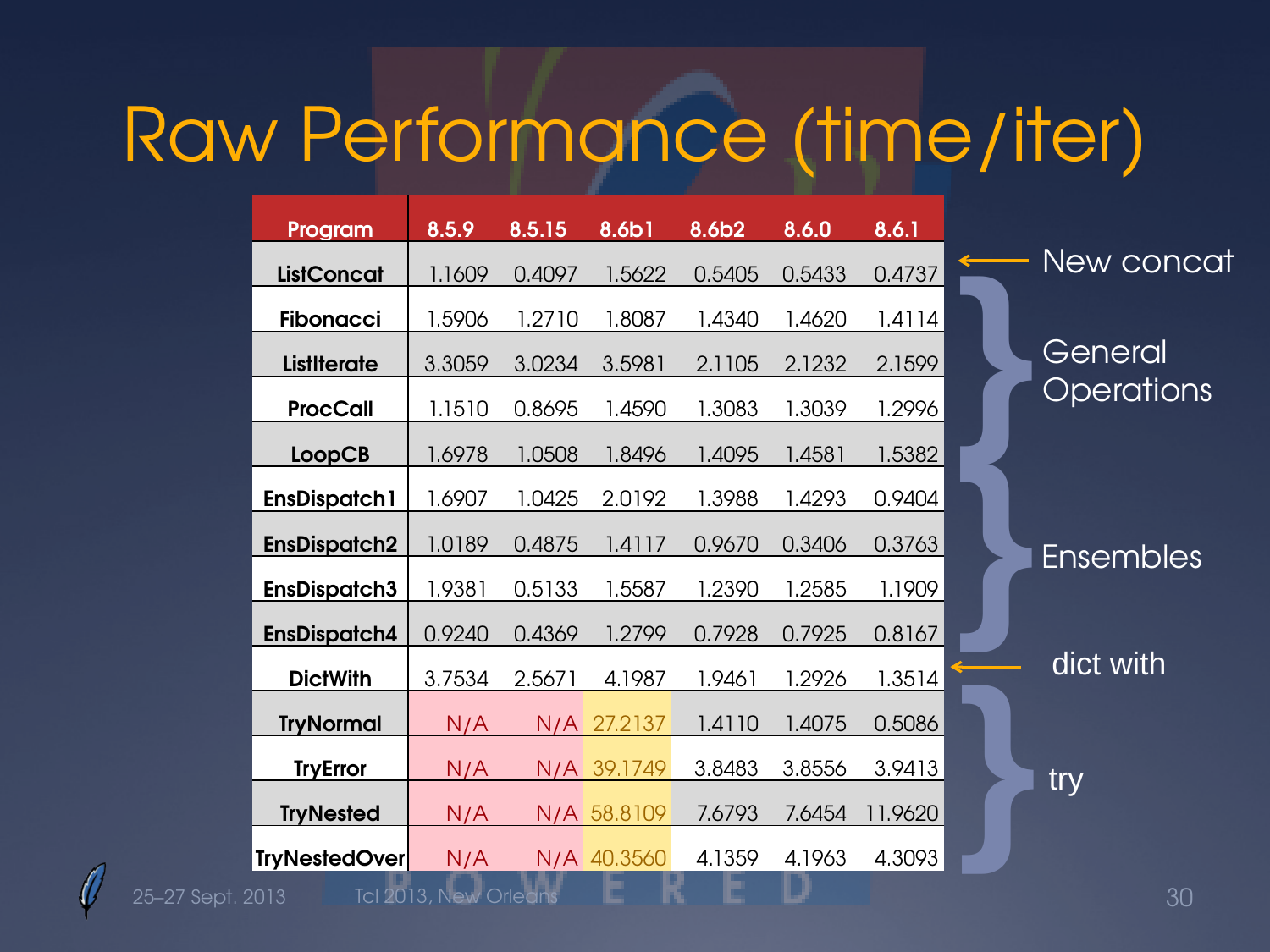

# Raw Performance (time/iter)
| Program | 8.5.9 | 8.5.15 | 8.6b1 | 8.6b2 | 8.6.0 | 8.6.1 |
| --- | --- | --- | --- | --- | --- | --- |
| ListConcat | 1.1609 | 0.4097 | 1.5622 | 0.5405 | 0.5433 | 0.4737 |
| Fibonacci | 1.5906 | 1.2710 | 1.8087 | 1.4340 | 1.4620 | 1.4114 |
| ListIterate | 3.3059 | 3.0234 | 3.5981 | 2.1105 | 2.1232 | 2.1599 |
| ProcCall | 1.1510 | 0.8695 | 1.4590 | 1.3083 | 1.3039 | 1.2996 |
| LoopCB | 1.6978 | 1.0508 | 1.8496 | 1.4095 | 1.4581 | 1.5382 |
| EnsDispatch1 | 1.6907 | 1.0425 | 2.0192 | 1.3988 | 1.4293 | 0.9404 |
| EnsDispatch2 | 1.0189 | 0.4875 | 1.4117 | 0.9670 | 0.3406 | 0.3763 |
| EnsDispatch3 | 1.9381 | 0.5133 | 1.5587 | 1.2390 | 1.2585 | 1.1909 |
| EnsDispatch4 | 0.9240 | 0.4369 | 1.2799 | 0.7928 | 0.7925 | 0.8167 |
| DictWith | 3.7534 | 2.5671 | 4.1987 | 1.9461 | 1.2926 | 1.3514 |
| TryNormal | N/A | N/A | 27.2137 | 1.4110 | 1.4075 | 0.5086 |
| TryError | N/A | N/A | 39.1749 | 3.8483 | 3.8556 | 3.9413 |
| TryNested | N/A | N/A | 58.8109 | 7.6793 | 7.6454 | 11.9620 |
| TryNestedOver | N/A | N/A | 40.3560 | 4.1359 | 4.1963 | 4.3093 |
}
New concat
General
Operations
}
Ensembles
}
dict with
try
25–27 Sept. 2013
Tcl 2013, New Orleans
30